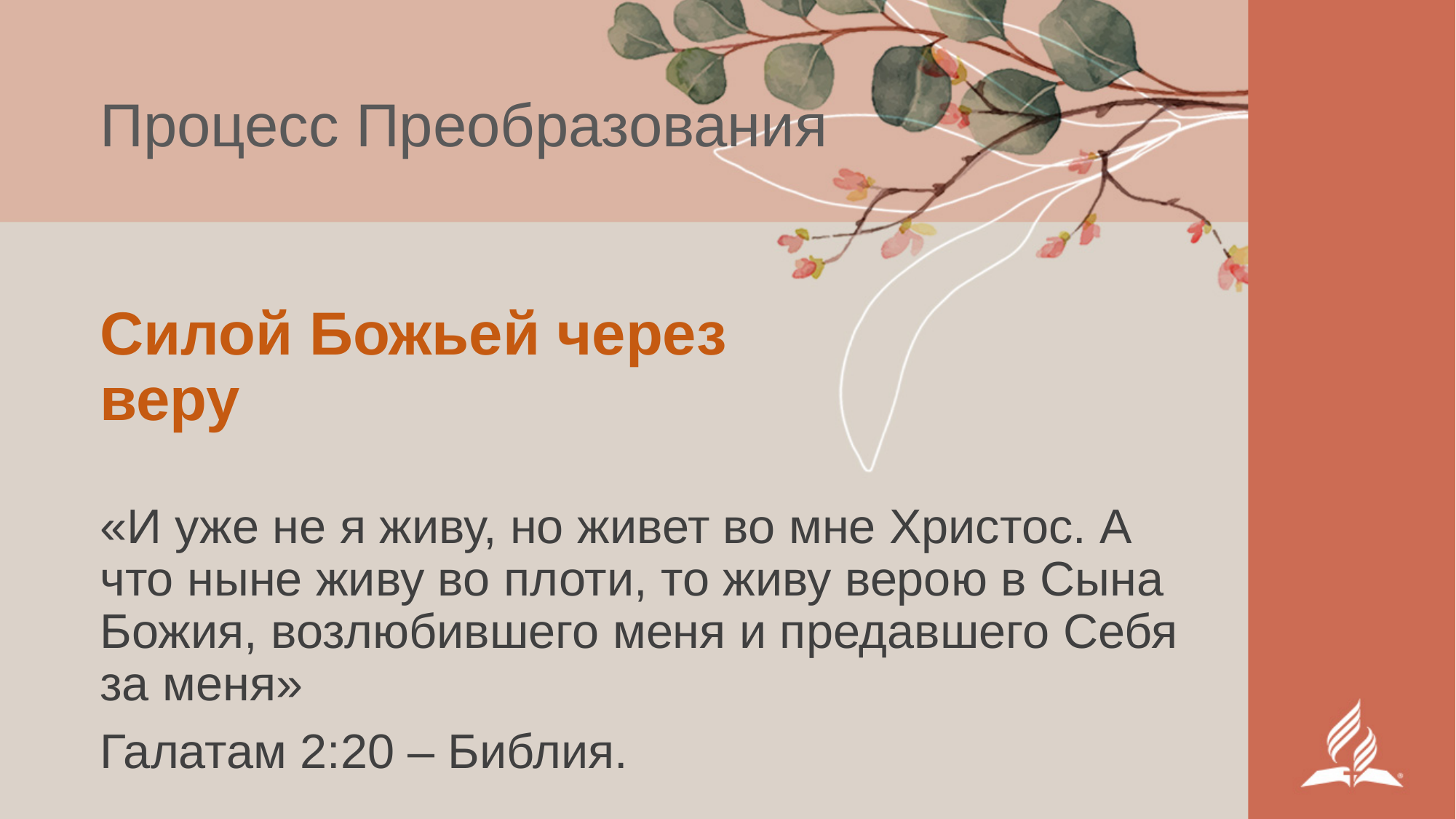

# Процесс Преобразования
Силой Божьей через веру
«И уже не я живу, но живет во мне Христос. А что ныне живу во плоти, то живу верою в Сына Божия, возлюбившего меня и предавшего Себя за меня»
Галатам 2:20 – Библия.